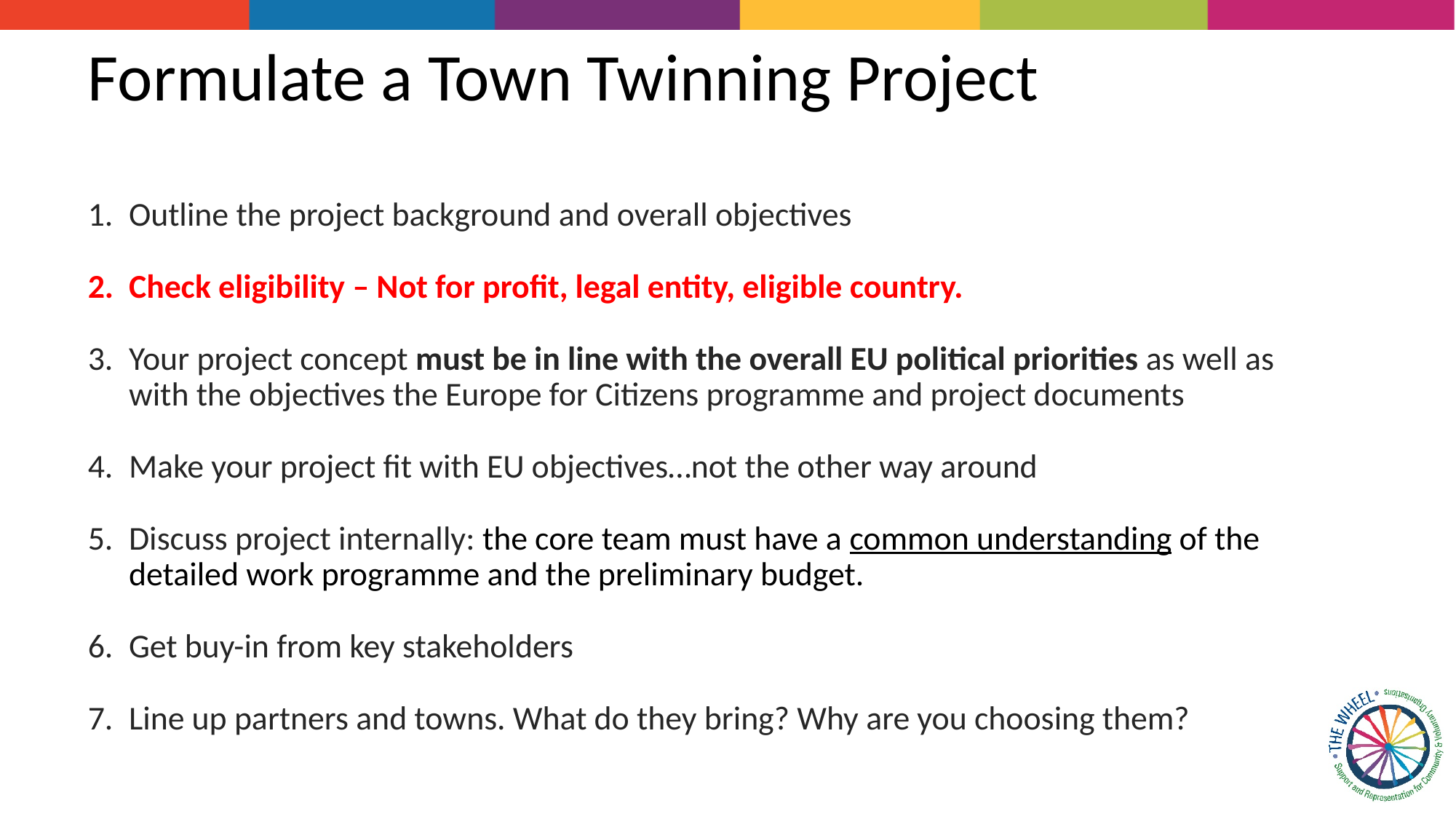

# Formulate a Town Twinning Project

Outline the project background and overall objectives

Check eligibility – Not for profit, legal entity, eligible country.

Your project concept must be in line with the overall EU political priorities as well as with the objectives the Europe for Citizens programme and project documents

Make your project fit with EU objectives…not the other way around

Discuss project internally: the core team must have a common understanding of the detailed work programme and the preliminary budget.

Get buy-in from key stakeholders

Line up partners and towns. What do they bring? Why are you choosing them?